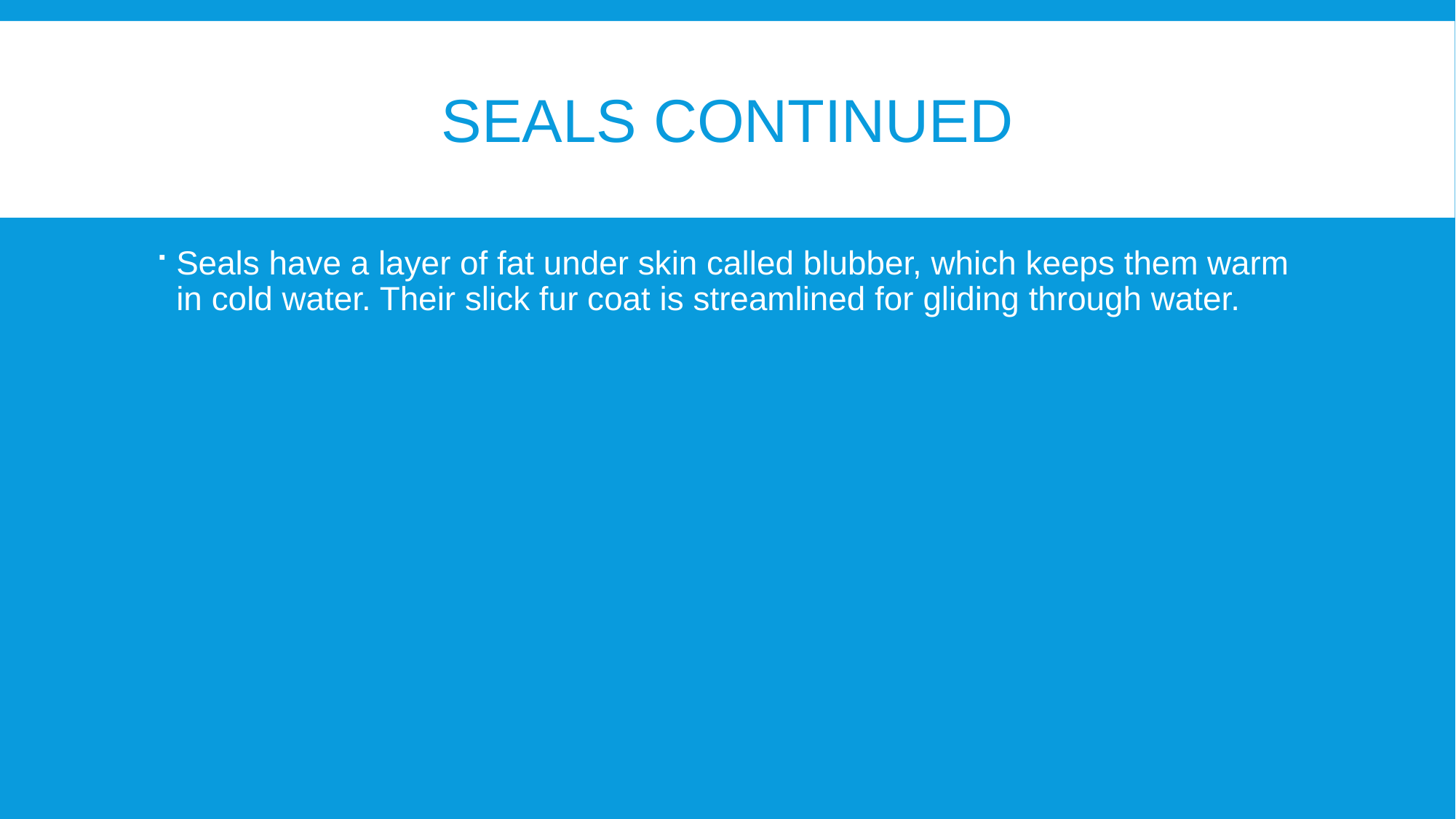

# Seals continued
Seals have a layer of fat under skin called blubber, which keeps them warm in cold water. Their slick fur coat is streamlined for gliding through water.